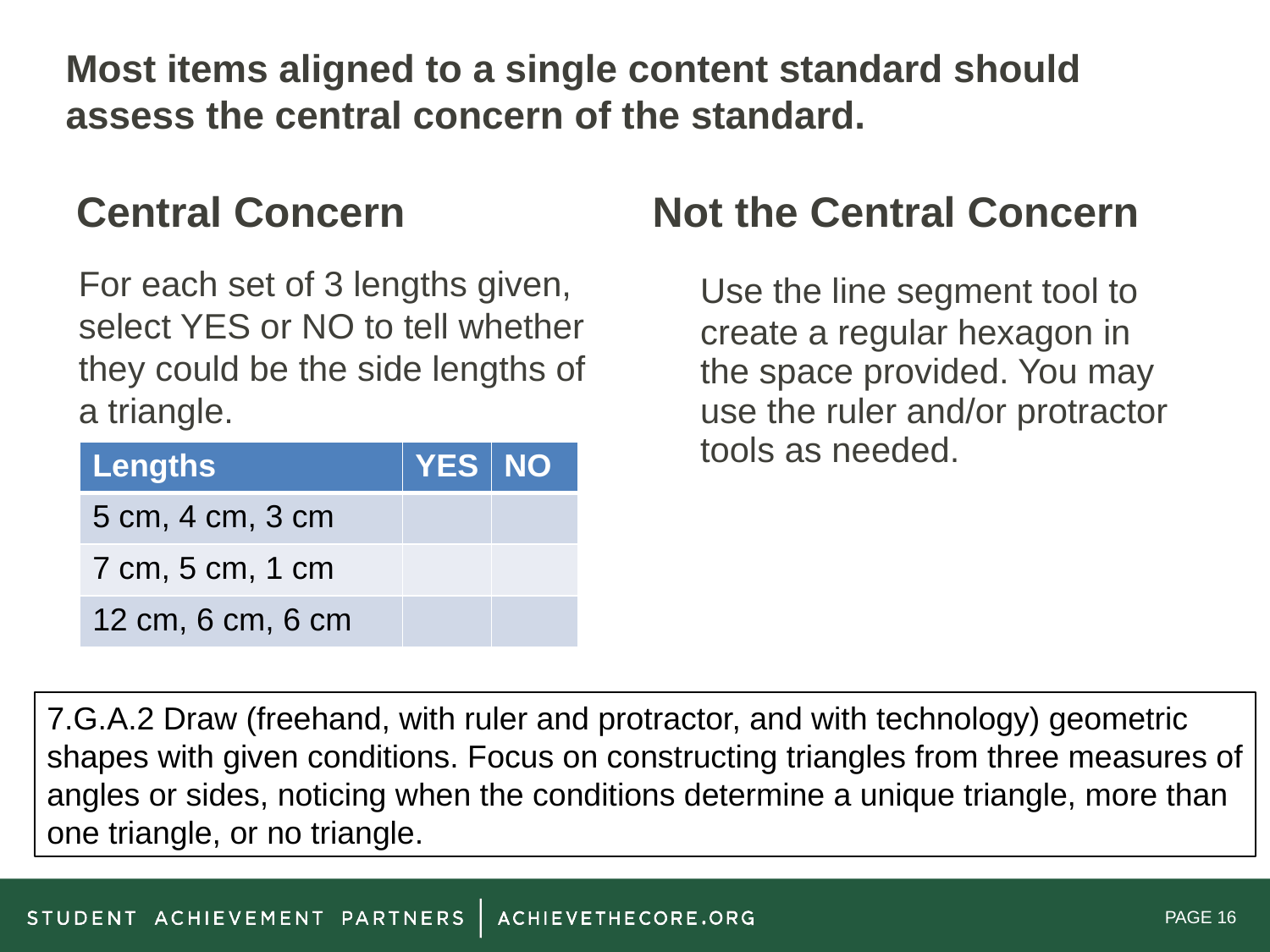

# Most items aligned to a single content standard should assess the central concern of the standard.
Not the Central Concern
Central Concern
For each set of 3 lengths given, select YES or NO to tell whether they could be the side lengths of a triangle.

	Use the line segment tool to create a regular hexagon in the space provided. You may use the ruler and/or protractor tools as needed.
| Lengths | YES | NO |
| --- | --- | --- |
| 5 cm, 4 cm, 3 cm |  |  |
| 7 cm, 5 cm, 1 cm |  |  |
| 12 cm, 6 cm, 6 cm |  |  |
7.G.A.2 Draw (freehand, with ruler and protractor, and with technology) geometric shapes with given conditions. Focus on constructing triangles from three measures of angles or sides, noticing when the conditions determine a unique triangle, more than one triangle, or no triangle.